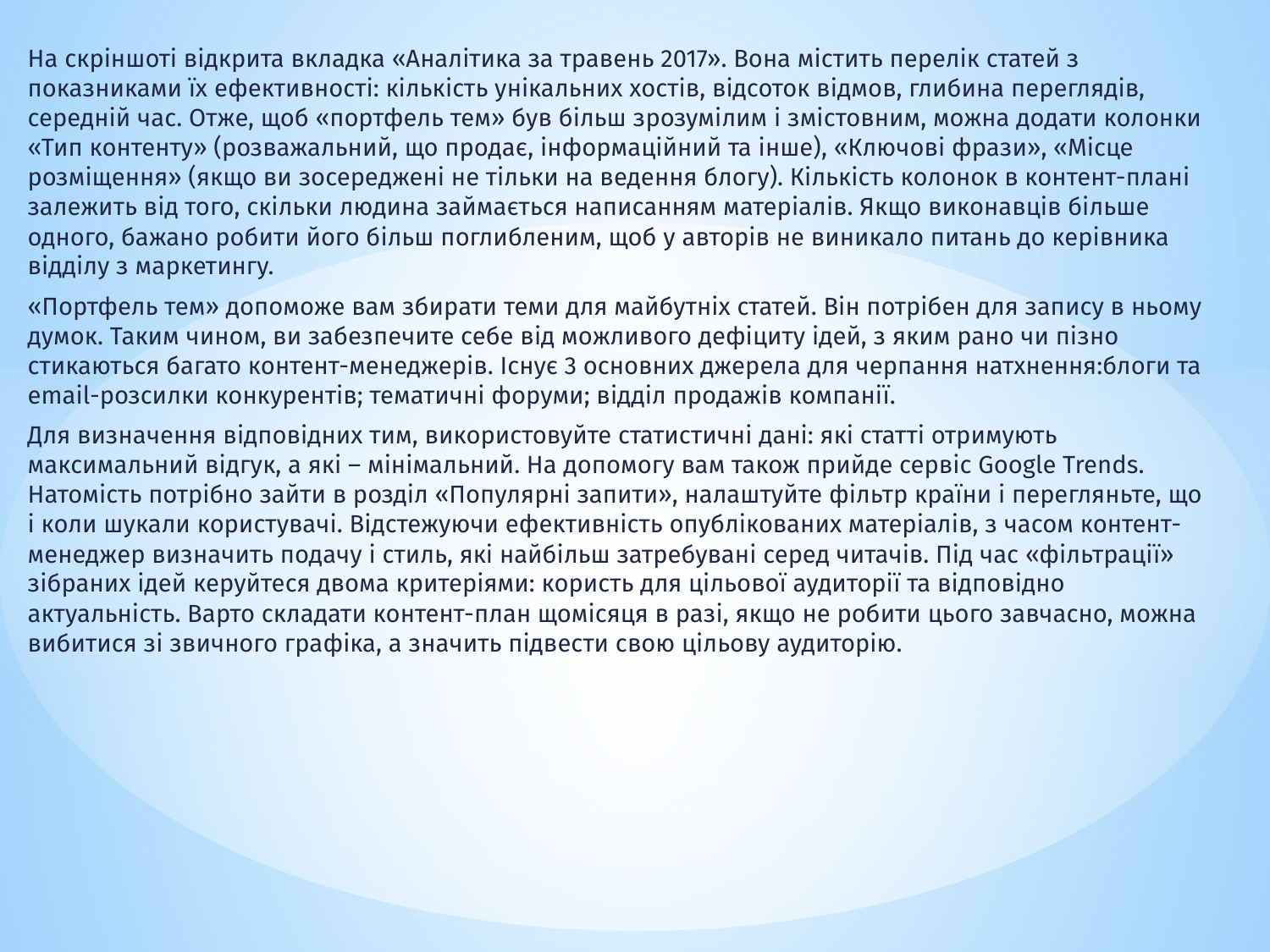

На скріншоті відкрита вкладка «Аналітика за травень 2017». Вона містить перелік статей з показниками їх ефективності: кількість унікальних хостів, відсоток відмов, глибина переглядів, середній час. Отже, щоб «портфель тем» був більш зрозумілим і змістовним, можна додати колонки «Тип контенту» (розважальний, що продає, інформаційний та інше), «Ключові фрази», «Місце розміщення» (якщо ви зосереджені не тільки на ведення блогу). Кількість колонок в контент-плані залежить від того, скільки людина займається написанням матеріалів. Якщо виконавців більше одного, бажано робити його більш поглибленим, щоб у авторів не виникало питань до керівника відділу з маркетингу.
«Портфель тем» допоможе вам збирати теми для майбутніх статей. Він потрібен для запису в ньому думок. Таким чином, ви забезпечите себе від можливого дефіциту ідей, з яким рано чи пізно стикаються багато контент-менеджерів. Існує 3 основних джерела для черпання натхнення:блоги та email-розсилки конкурентів; тематичні форуми; відділ продажів компанії.
Для визначення відповідних тим, використовуйте статистичні дані: які статті отримують максимальний відгук, а які – мінімальний. На допомогу вам також прийде сервіс Google Trends. Натомість потрібно зайти в розділ «Популярні запити», налаштуйте фільтр країни і перегляньте, що і коли шукали користувачі. Відстежуючи ефективність опублікованих матеріалів, з часом контент-менеджер визначить подачу і стиль, які найбільш затребувані серед читачів. Під час «фільтрації» зібраних ідей керуйтеся двома критеріями: користь для цільової аудиторії та відповідно актуальність. Варто складати контент-план щомісяця в разі, якщо не робити цього завчасно, можна вибитися зі звичного графіка, а значить підвести свою цільову аудиторію.